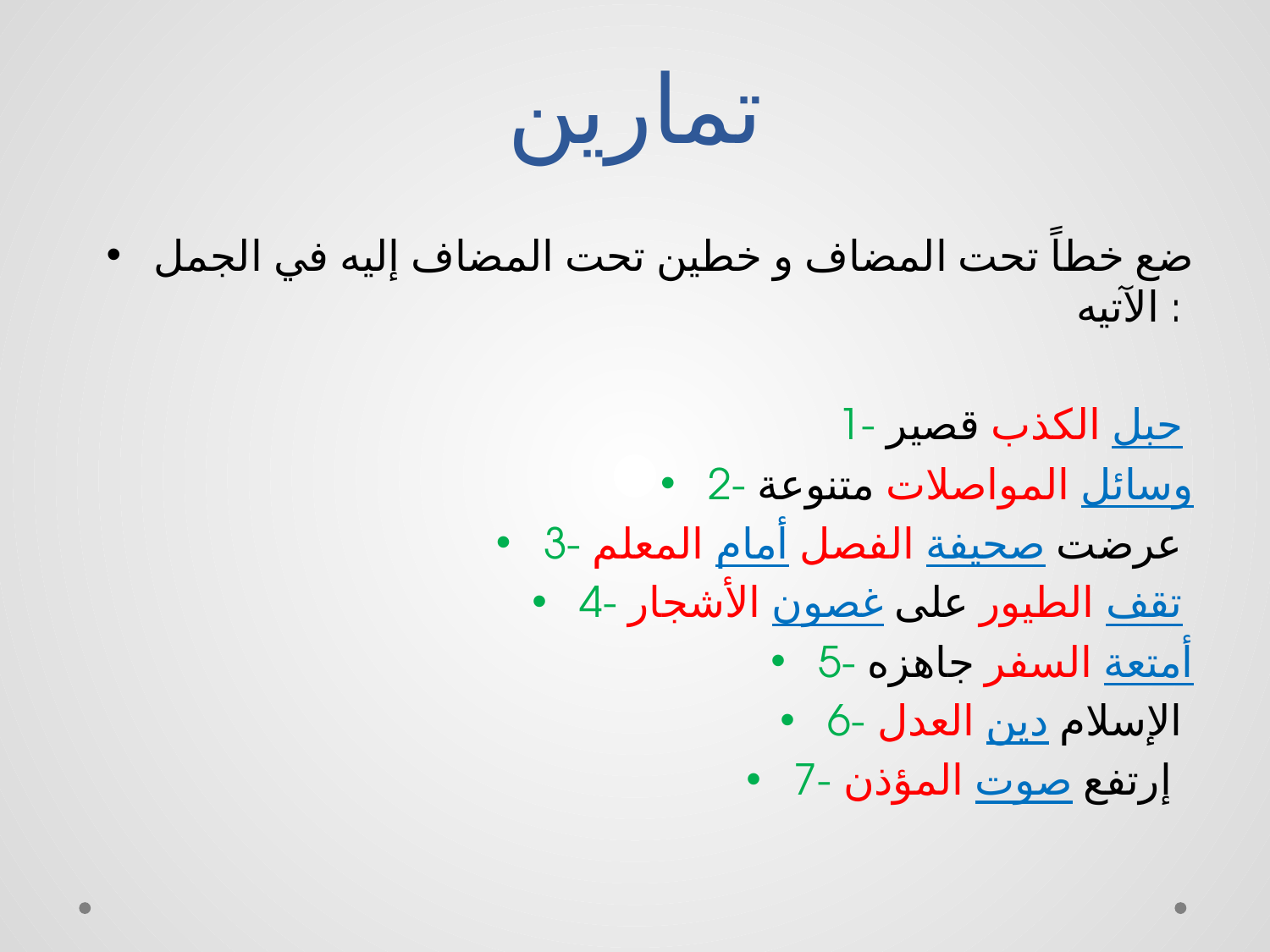

# تمارين
ضع خطاً تحت المضاف و خطين تحت المضاف إليه في الجمل الآتيه :

1- حبل الكذب قصير
2- وسائل المواصلات متنوعة
3- عرضت صحيفة الفصل أمام المعلم
4- تقف الطيور على غصون الأشجار
5- أمتعة السفر جاهزه
6- الإسلام دين العدل
7- إرتفع صوت المؤذن